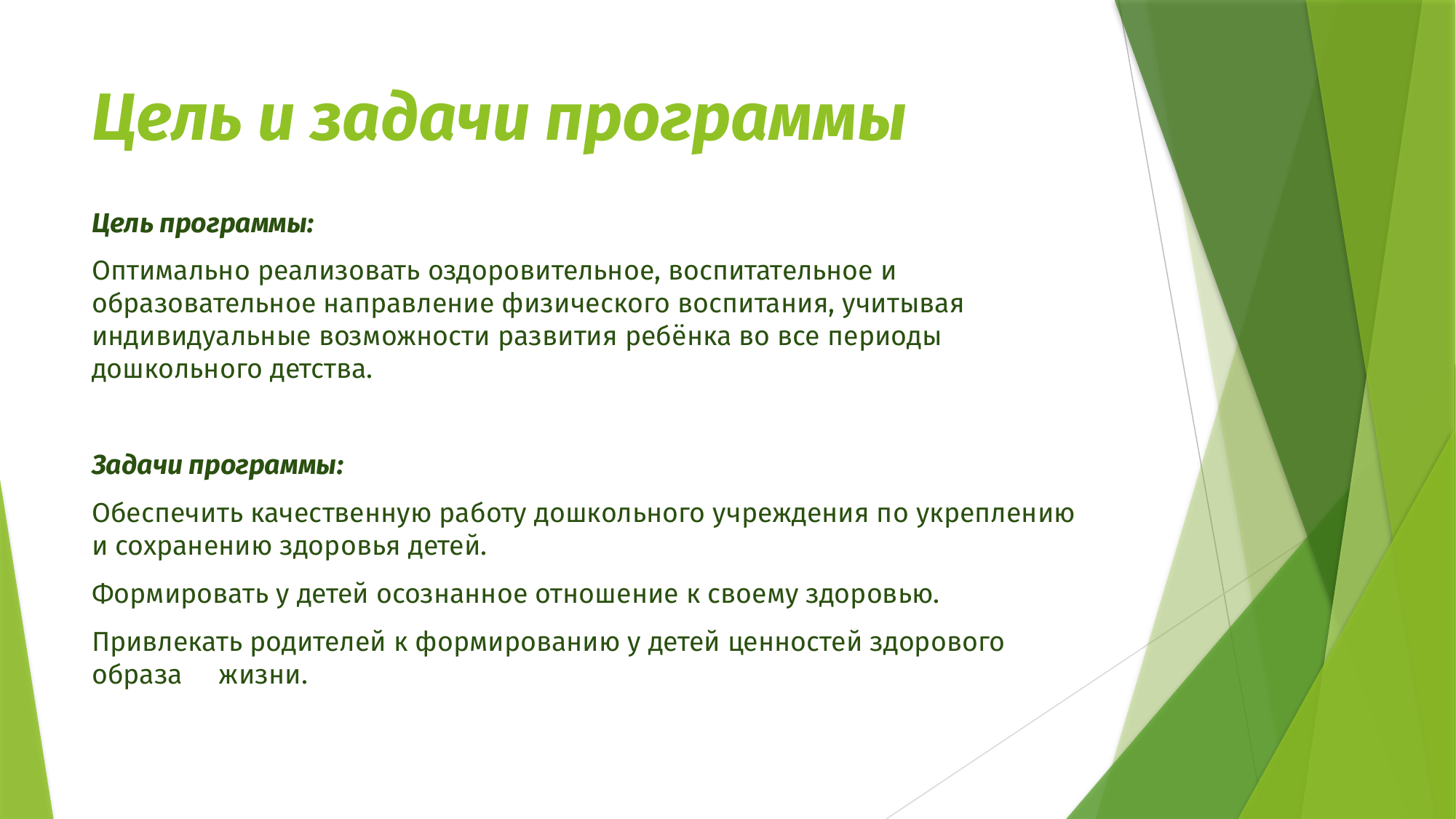

# Цель и задачи программы
Цель программы:
Оптимально реализовать оздоровительное, воспитательное и образовательное направление физического воспитания, учитывая индивидуальные возможности развития ребёнка во все периоды дошкольного детства.

Задачи программы:
Обеспечить качественную работу дошкольного учреждения по укреплению и сохранению здоровья детей.
Формировать у детей осознанное отношение к своему здоровью.
Привлекать родителей к формированию у детей ценностей здорового образа     жизни.